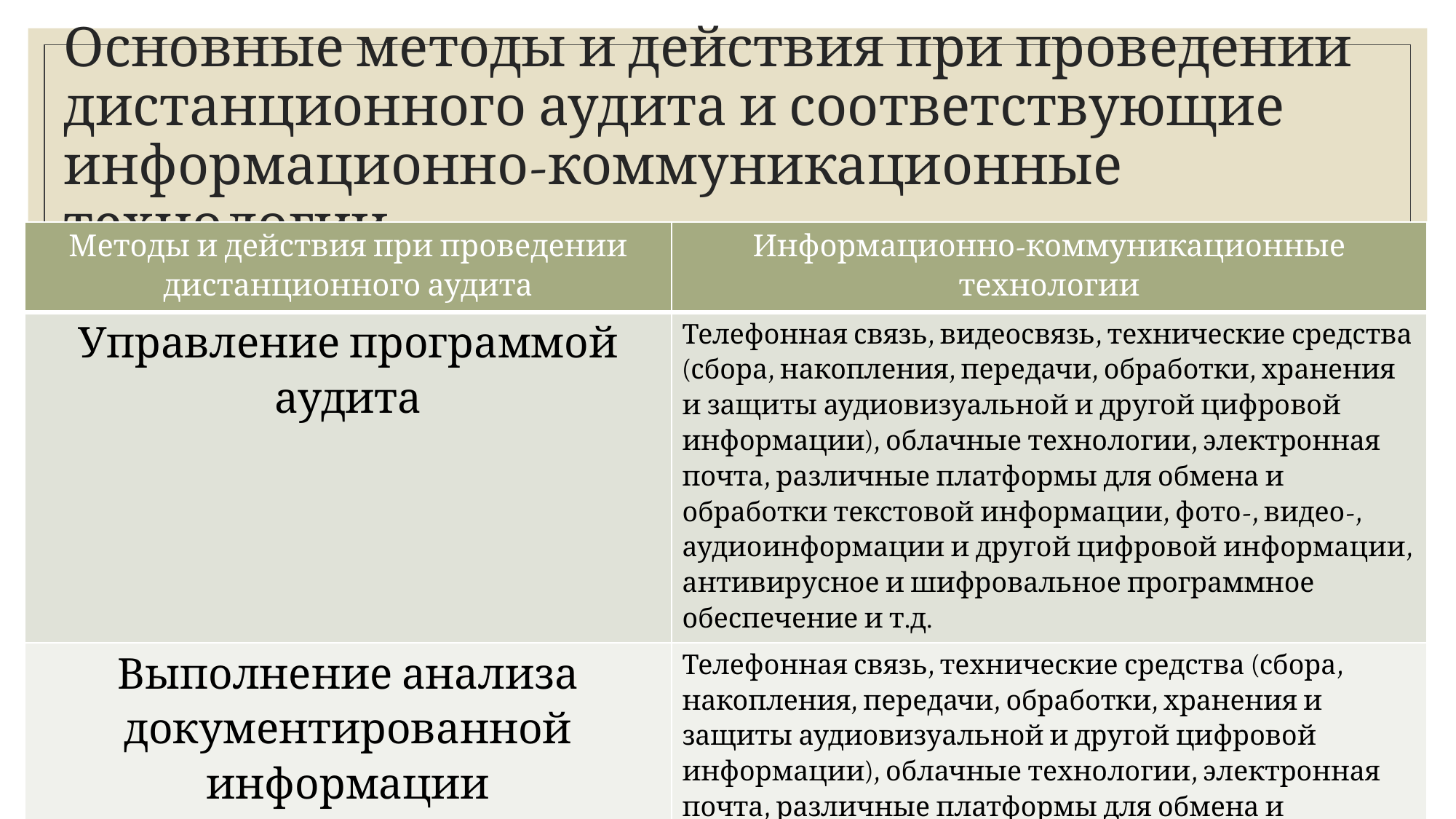

# Основные методы и действия при проведении дистанционного аудита и соответствующие информационно-коммуникационные технологии
| Методы и действия при проведении дистанционного аудита | Информационно-коммуникационные технологии |
| --- | --- |
| Управление программой аудита | Телефонная связь, видеосвязь, технические средства (сбора, накопления, передачи, обработки, хранения и защиты аудиовизуальной и другой цифровой информации), облачные технологии, электронная почта, различные платформы для обмена и обработки текстовой информации, фото-, видео-, аудиоинформации и другой цифровой информации, антивирусное и шифровальное программное обеспечение и т.д. |
| Выполнение анализа документированной информации | Телефонная связь, технические средства (сбора, накопления, передачи, обработки, хранения и защиты аудиовизуальной и другой цифровой информации), облачные технологии, электронная почта, различные платформы для обмена и обработки текстовой информации, фото-, видео-,, антивирусное и шифровальное программное обеспечение и т.д. |